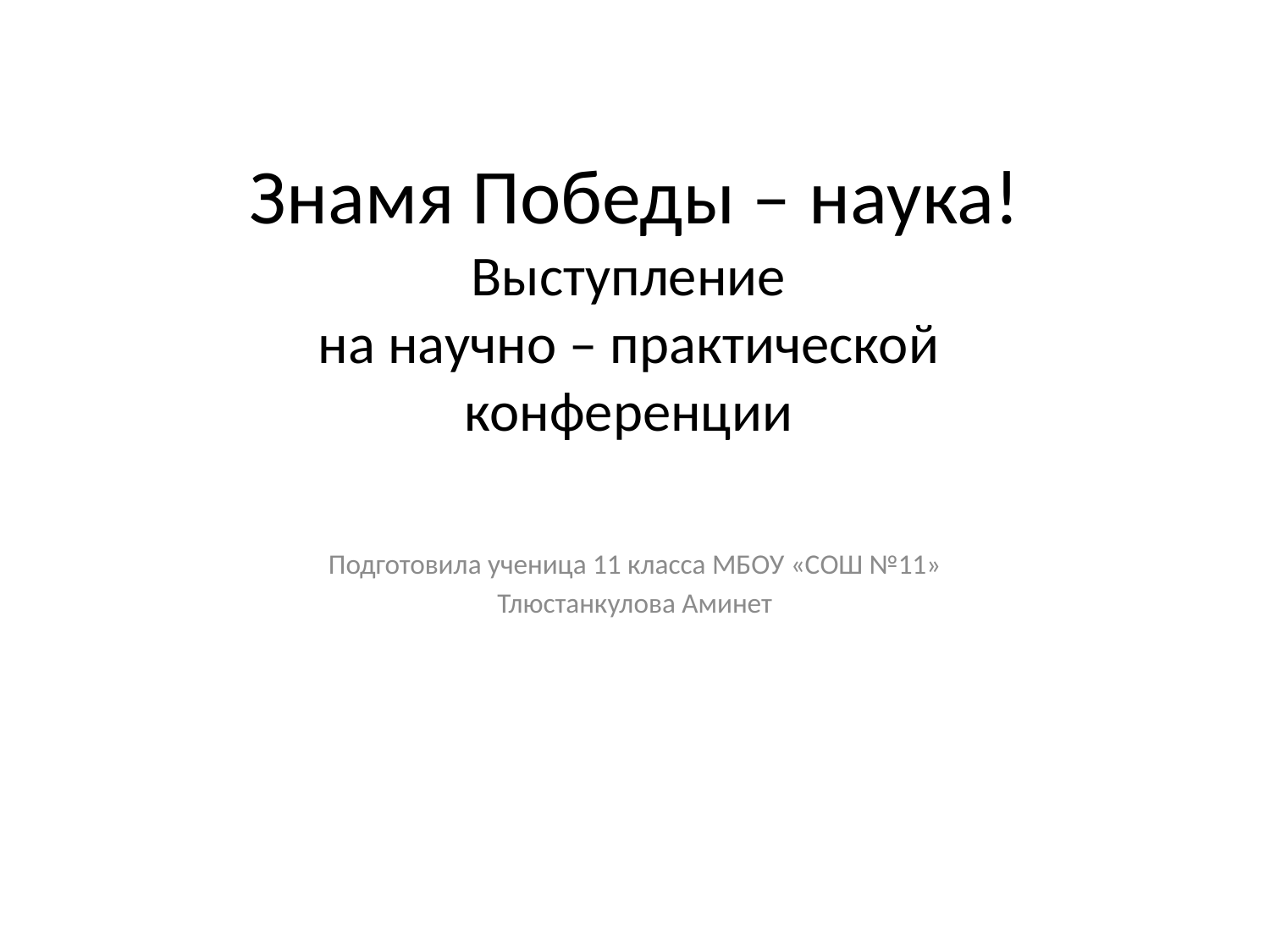

# Знамя Победы – наука! Выступление на научно – практической конференции
Подготовила ученица 11 класса МБОУ «СОШ №11»
Тлюстанкулова Аминет